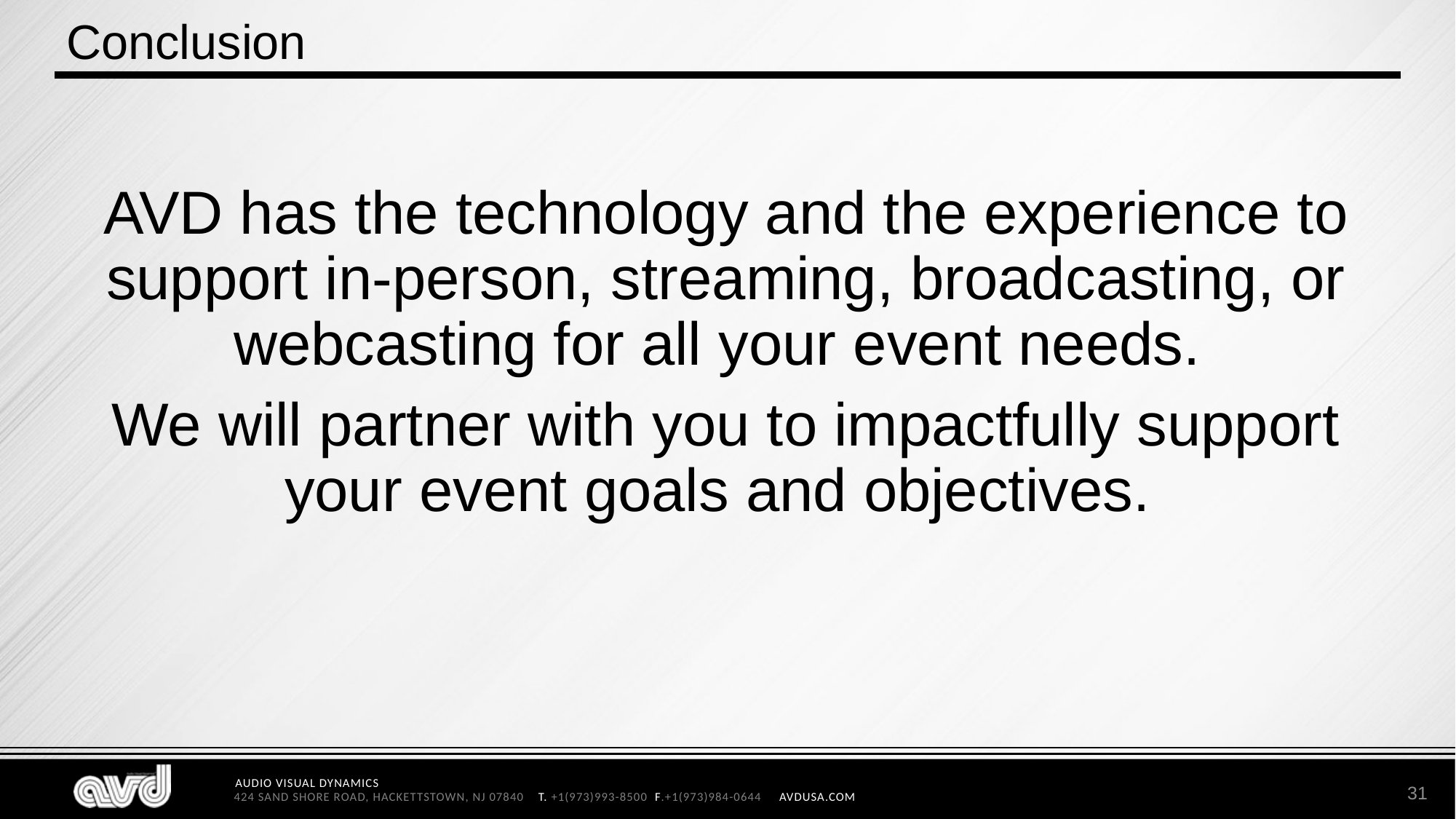

# Conclusion
AVD has the technology and the experience to support in-person, streaming, broadcasting, or webcasting for all your event needs.
We will partner with you to impactfully support your event goals and objectives.

31